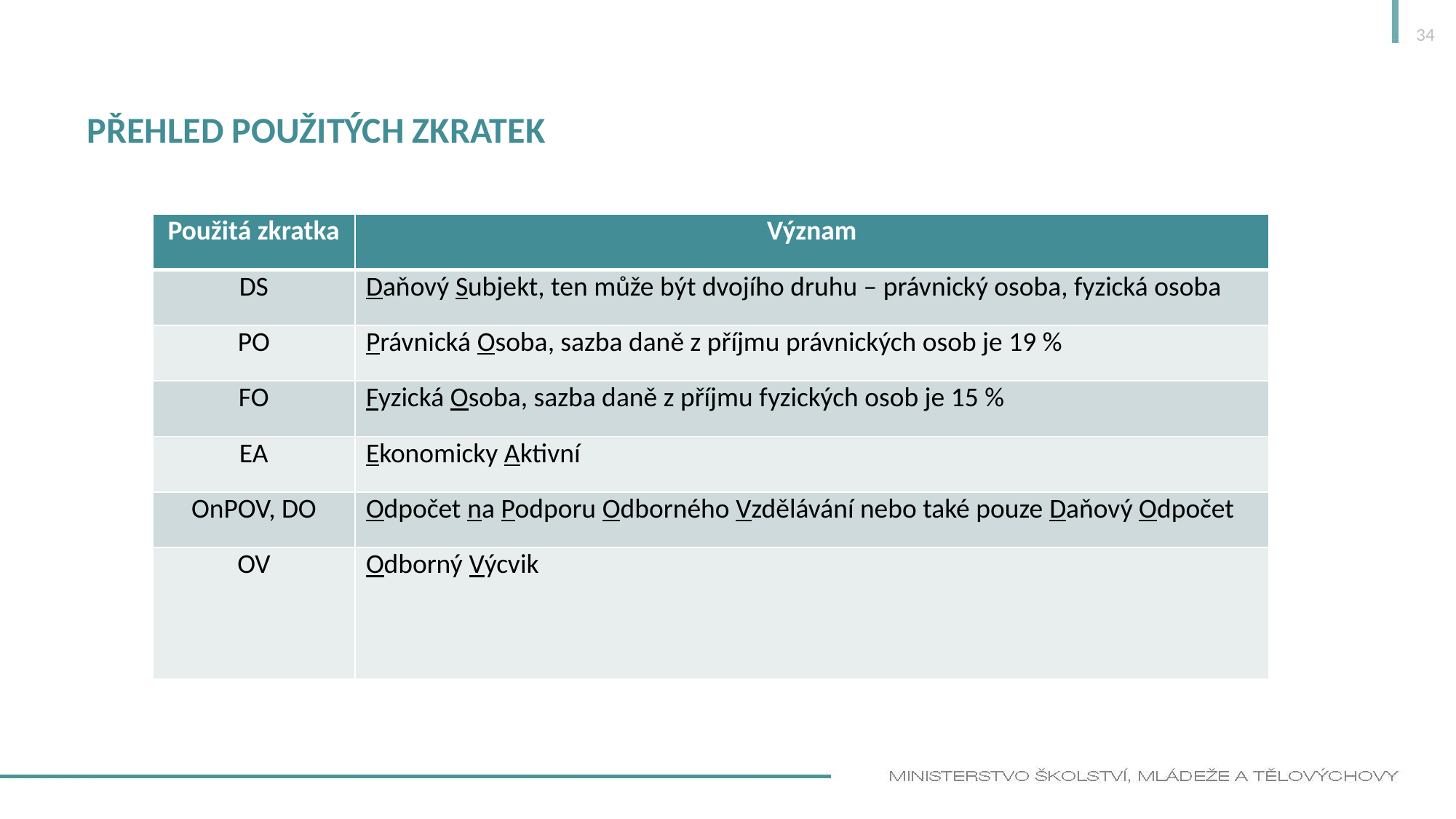

34
# Přehled použitých zkratek
| Použitá zkratka | Význam |
| --- | --- |
| DS | Daňový Subjekt, ten může být dvojího druhu – právnický osoba, fyzická osoba |
| PO | Právnická Osoba, sazba daně z příjmu právnických osob je 19 % |
| FO | Fyzická Osoba, sazba daně z příjmu fyzických osob je 15 % |
| EA | Ekonomicky Aktivní |
| OnPOV, DO | Odpočet na Podporu Odborného Vzdělávání nebo také pouze Daňový Odpočet |
| OV | Odborný Výcvik |